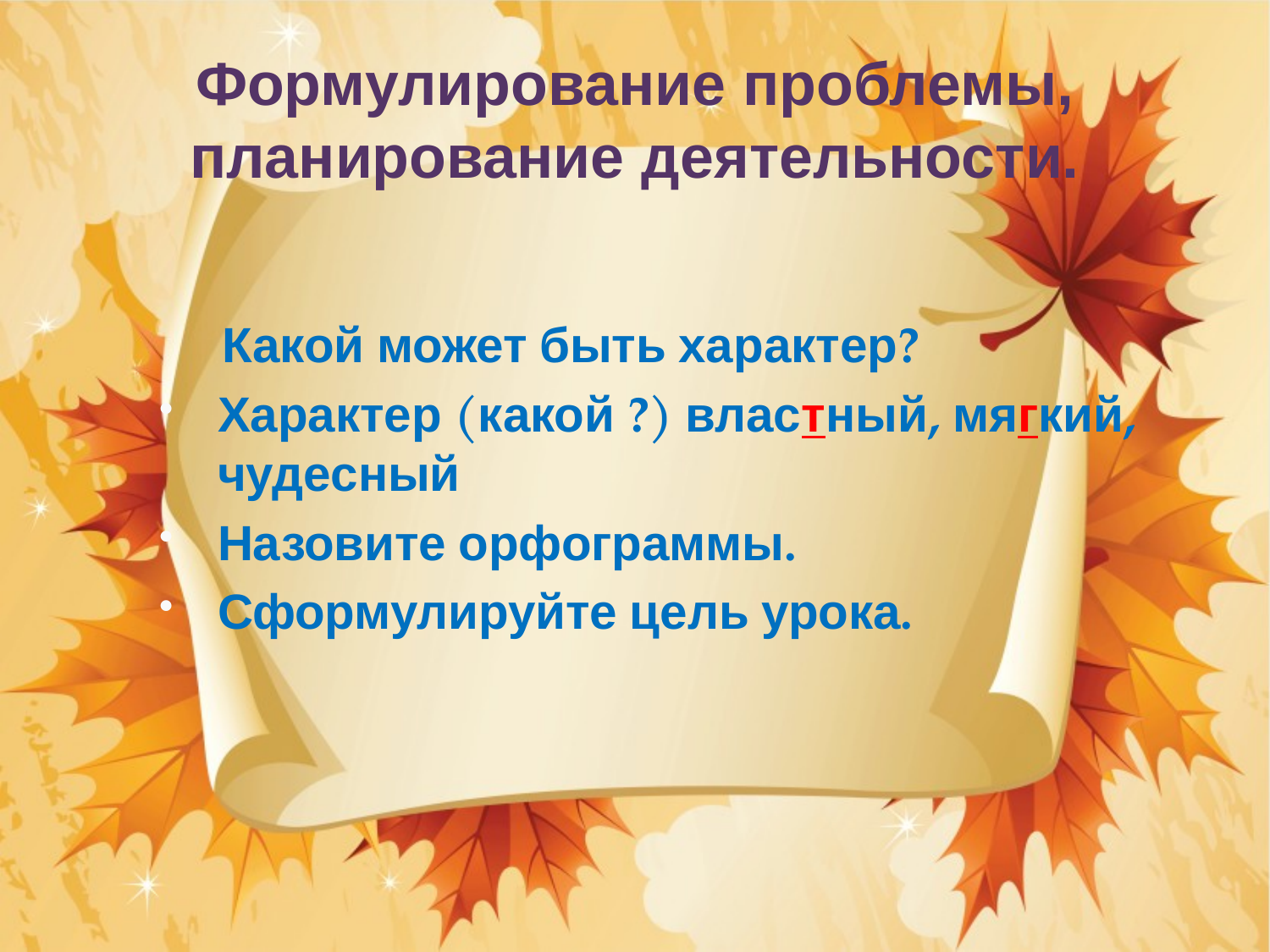

# Формулирование проблемы, планирование деятельности.

     Какой может быть характер?
Характер (какой ?) властный, мягкий, чудесный
Назовите орфограммы.
Сформулируйте цель урока.